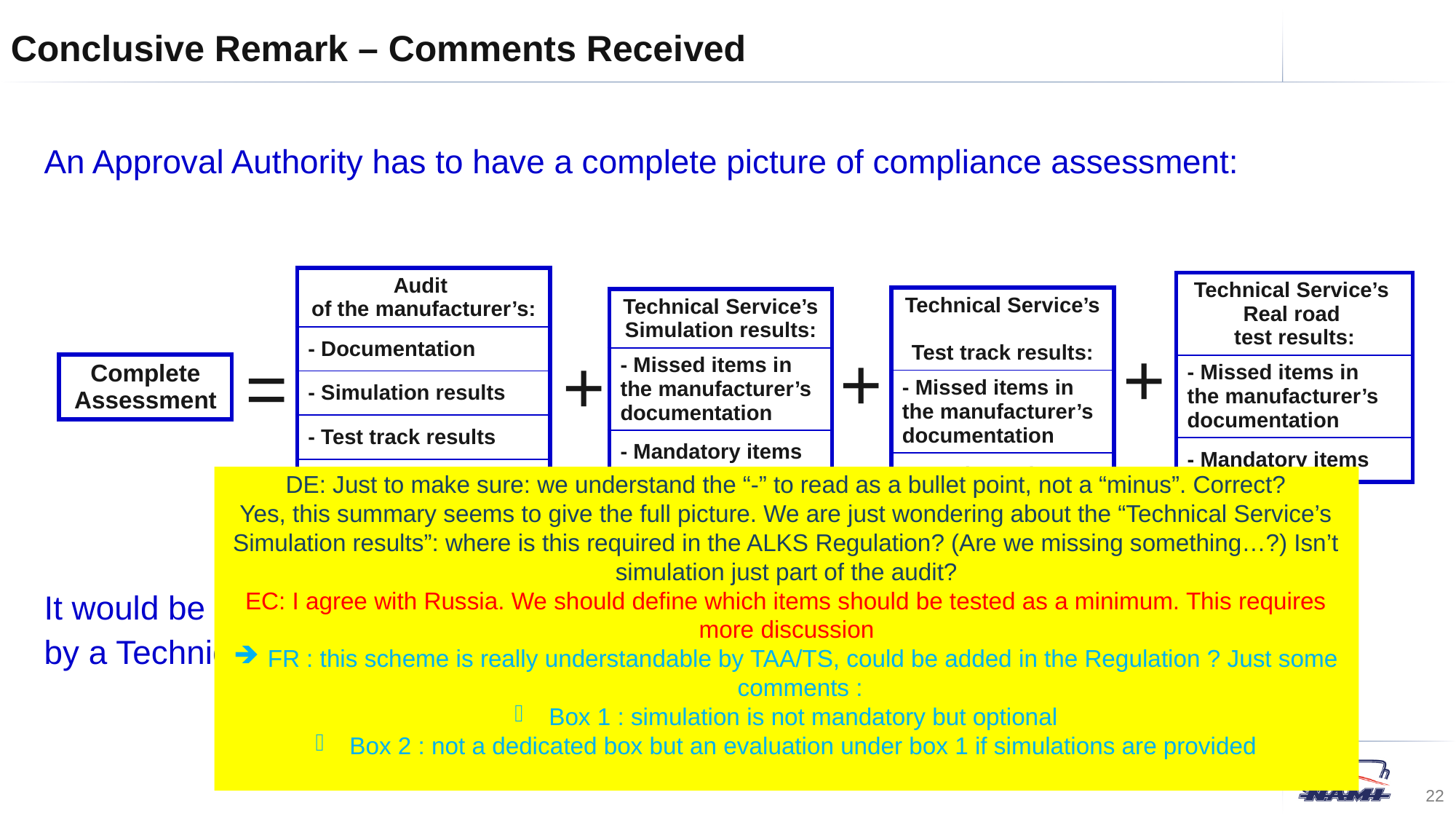

Conclusive Remark – Comments Received
An Approval Authority has to have a complete picture of compliance assessment:
| Audit of the manufacturer’s: |
| --- |
| - Documentation |
| - Simulation results |
| - Test track results |
| - Real road test results |
| Technical Service’s Real road test results: |
| --- |
| - Missed items in the manufacturer’s documentation |
| - Mandatory items |
| Technical Service’s Test track results: |
| --- |
| - Missed items in the manufacturer’s documentation |
| - Mandatory items |
| Technical Service’s Simulation results: |
| --- |
| - Missed items in the manufacturer’s documentation |
| - Mandatory items |
+
+
+
=
| Complete Assessment |
| --- |
DE: Just to make sure: we understand the “-” to read as a bullet point, not a “minus”. Correct?
Yes, this summary seems to give the full picture. We are just wondering about the “Technical Service’s Simulation results”: where is this required in the ALKS Regulation? (Are we missing something…?) Isn’t simulation just part of the audit?
EC: I agree with Russia. We should define which items should be tested as a minimum. This requires more discussion
FR : this scheme is really understandable by TAA/TS, could be added in the Regulation ? Just some comments :
Box 1 : simulation is not mandatory but optional
Box 2 : not a dedicated box but an evaluation under box 1 if simulations are provided

It would be nice to identify the mandatory items (if any) for verification
by a Technical Service or, at least, give guidance for selection of such mandatory items.
22